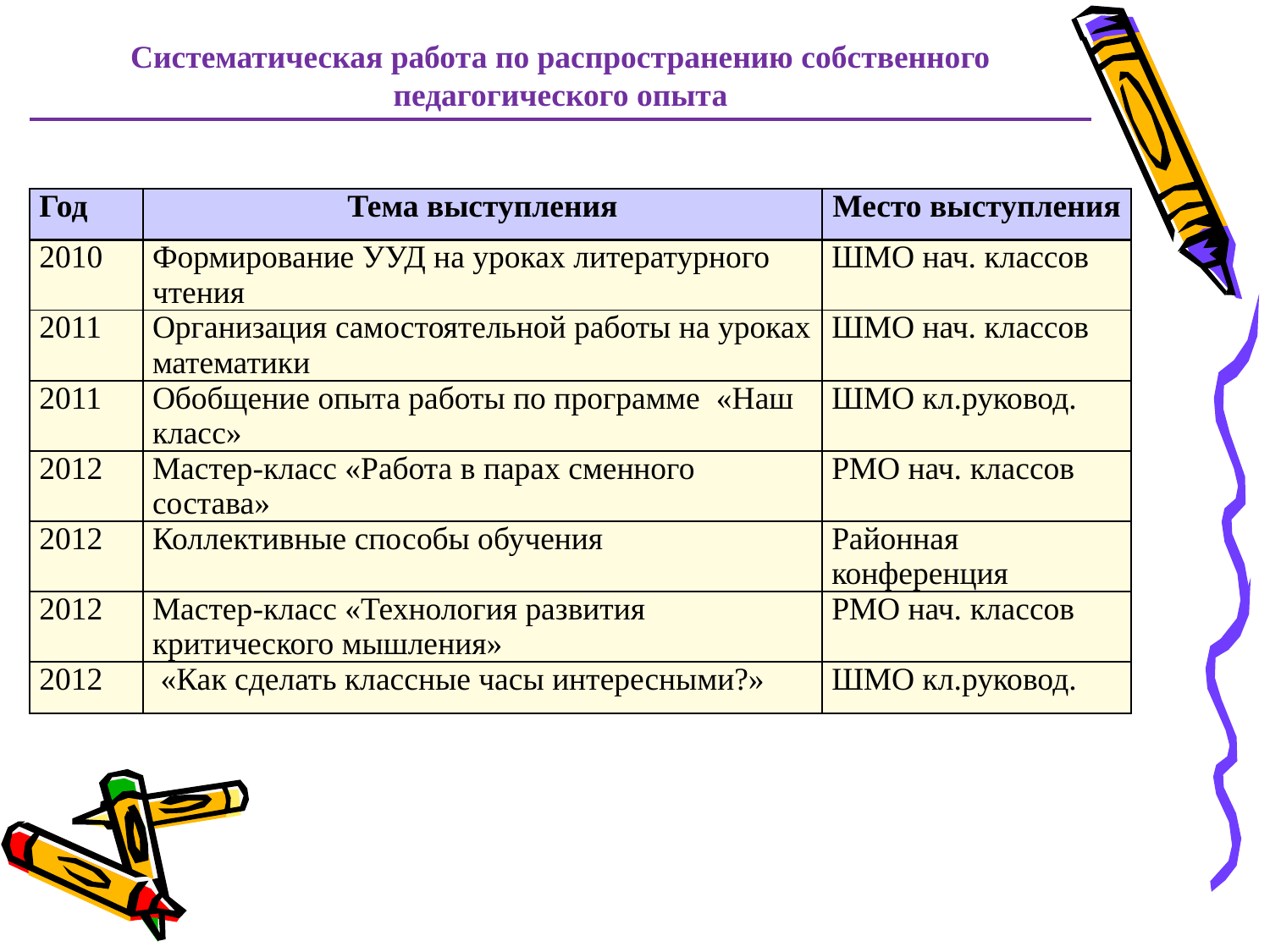

Систематическая работа по распространению собственного педагогического опыта
| Год | Тема выступления | Место выступления |
| --- | --- | --- |
| 2010 | Формирование УУД на уроках литературного чтения | ШМО нач. классов |
| 2011 | Организация самостоятельной работы на уроках математики | ШМО нач. классов |
| 2011 | Обобщение опыта работы по программе «Наш класс» | ШМО кл.руковод. |
| 2012 | Мастер-класс «Работа в парах сменного состава» | РМО нач. классов |
| 2012 | Коллективные способы обучения | Районная конференция |
| 2012 | Мастер-класс «Технология развития критического мышления» | РМО нач. классов |
| 2012 | «Как сделать классные часы интересными?» | ШМО кл.руковод. |